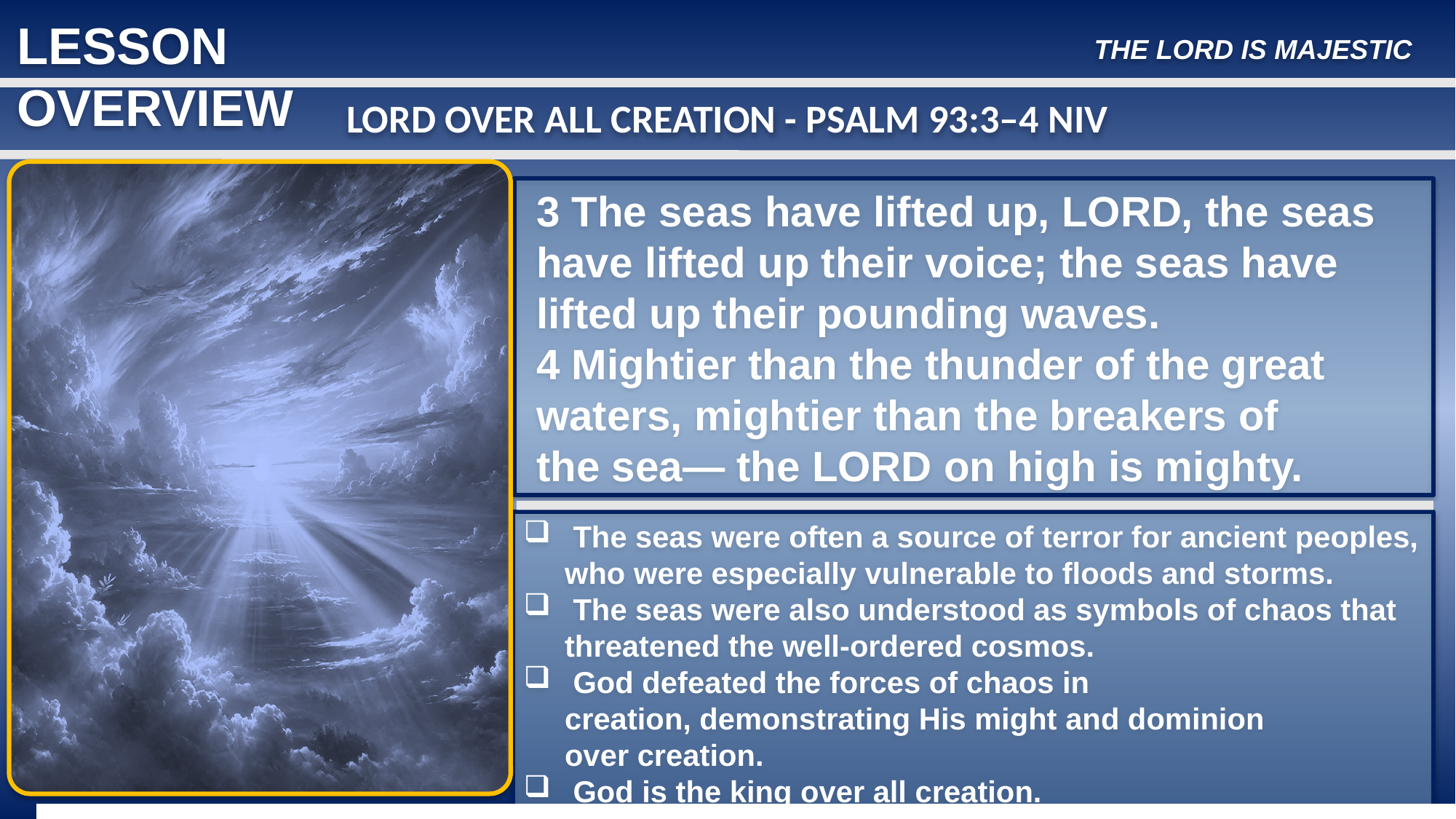

LESSON OVERVIEW
The Lord Is Majestic
Lord Over All Creation - Psalm 93:3–4 niv

3 The seas have lifted up, LORD, the seas have lifted up their voice; the seas have lifted up their pounding waves.
4 Mightier than the thunder of the great waters, mightier than the breakers of the sea— the LORD on high is mighty.

 The seas were often a source of terror for ancient peoples, who were especially vulnerable to floods and storms.
 The seas were also understood as symbols of chaos that threatened the well-ordered cosmos.
 God defeated the forces of chaos in creation, demonstrating His might and dominion over creation.
 God is the king over all creation.